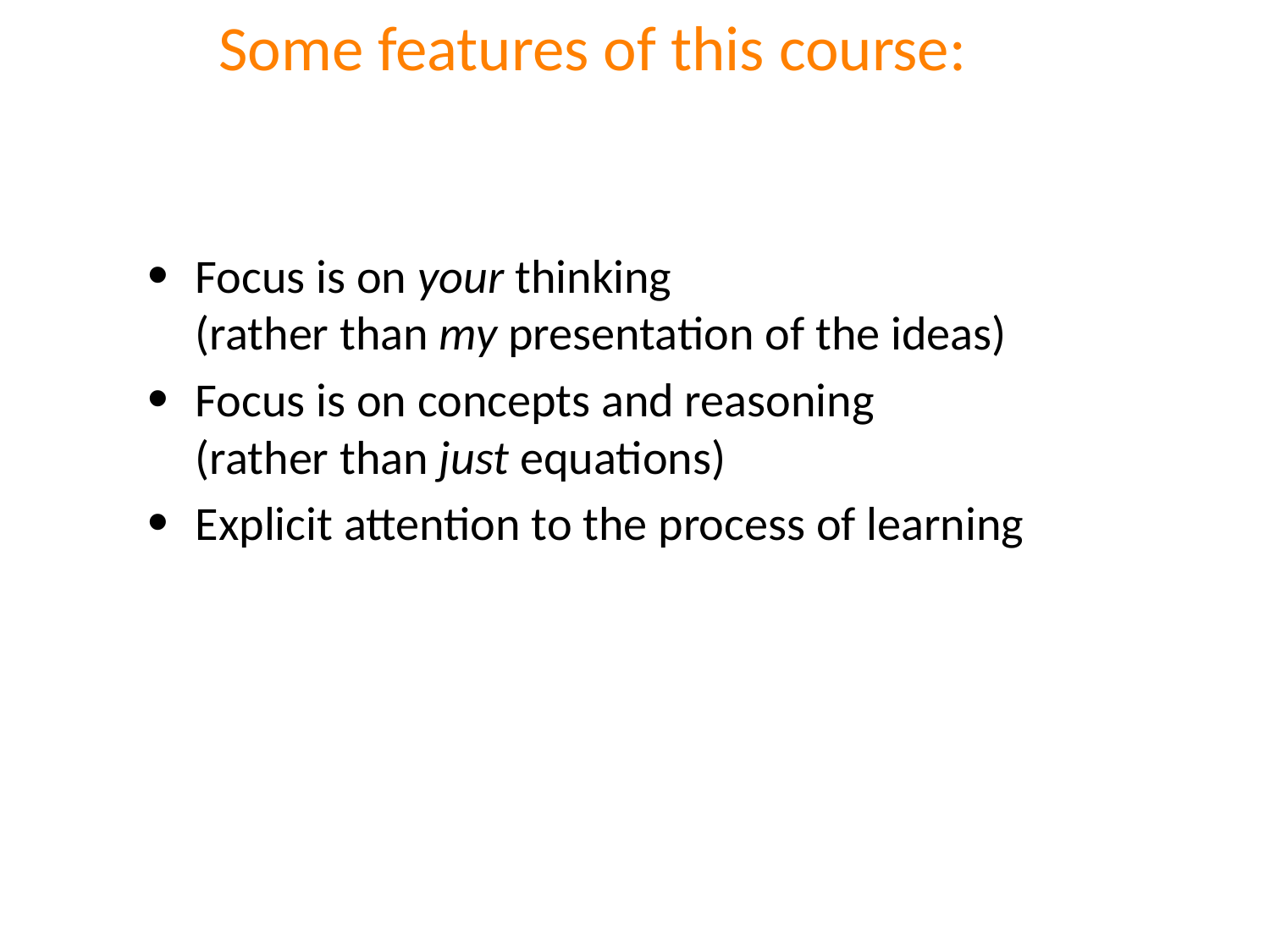

# Some features of this course:
Focus is on your thinking
(rather than my presentation of the ideas)
Focus is on concepts and reasoning
(rather than just equations)
Explicit attention to the process of learning